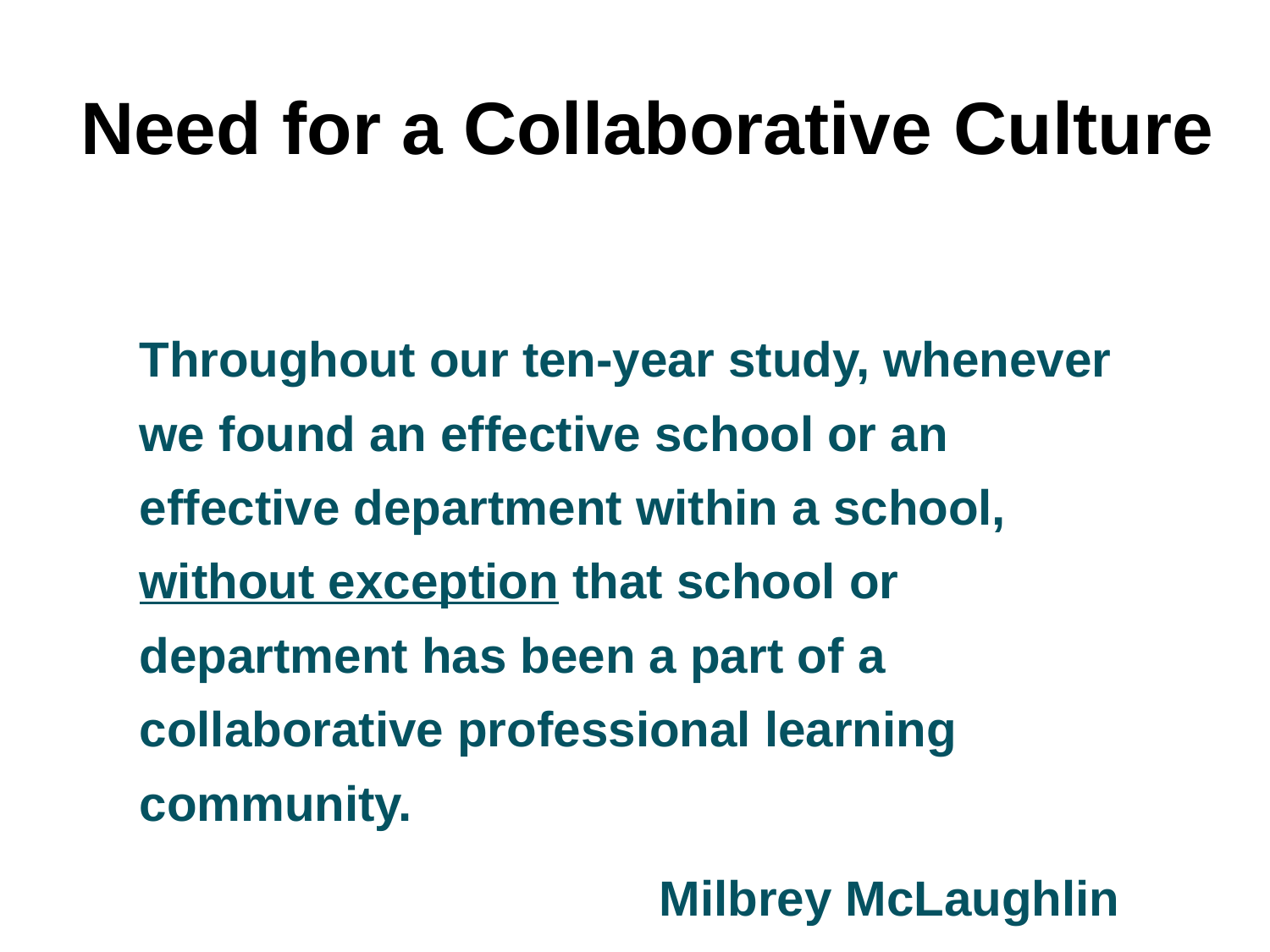

Need for a Collaborative Culture
Throughout our ten-year study, whenever we found an effective school or an effective department within a school, without exception that school or department has been a part of a collaborative professional learning community.

Milbrey McLaughlin